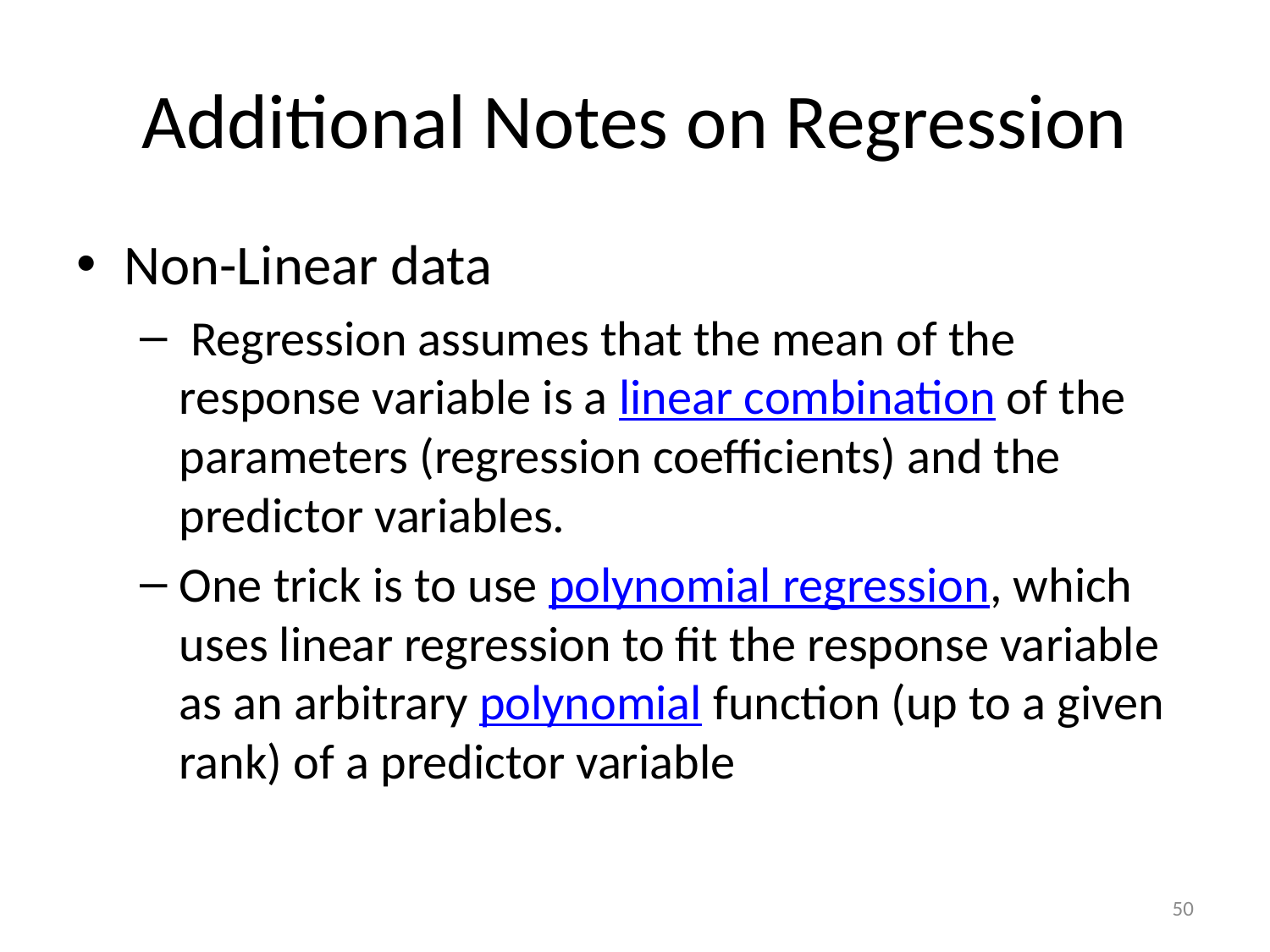

# Additional Notes on Regression
Non-Linear data
 Regression assumes that the mean of the response variable is a linear combination of the parameters (regression coefficients) and the predictor variables.
One trick is to use polynomial regression, which uses linear regression to fit the response variable as an arbitrary polynomial function (up to a given rank) of a predictor variable
50